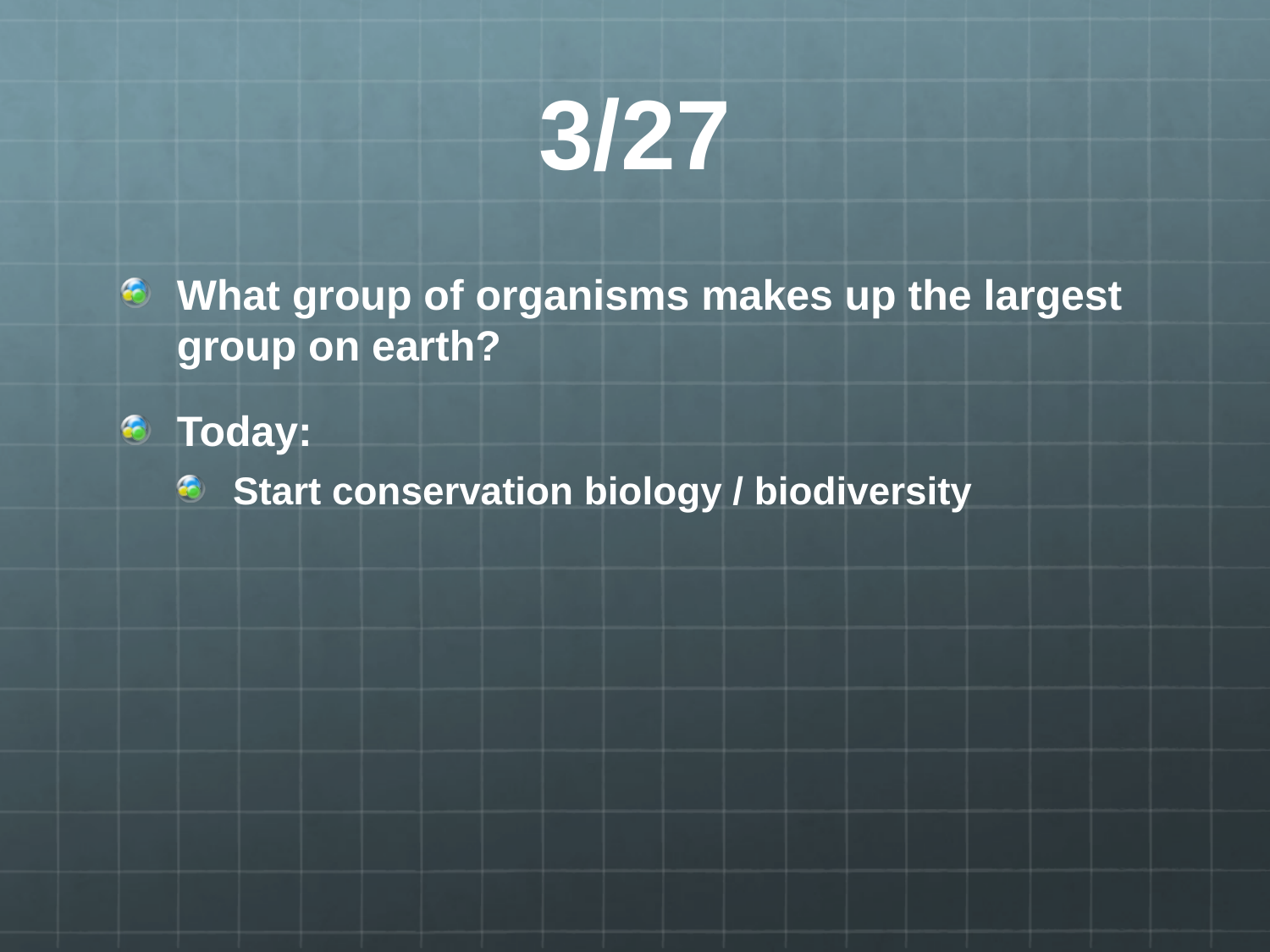

# 3/27
What group of organisms makes up the largest group on earth?
Today:
Start conservation biology / biodiversity